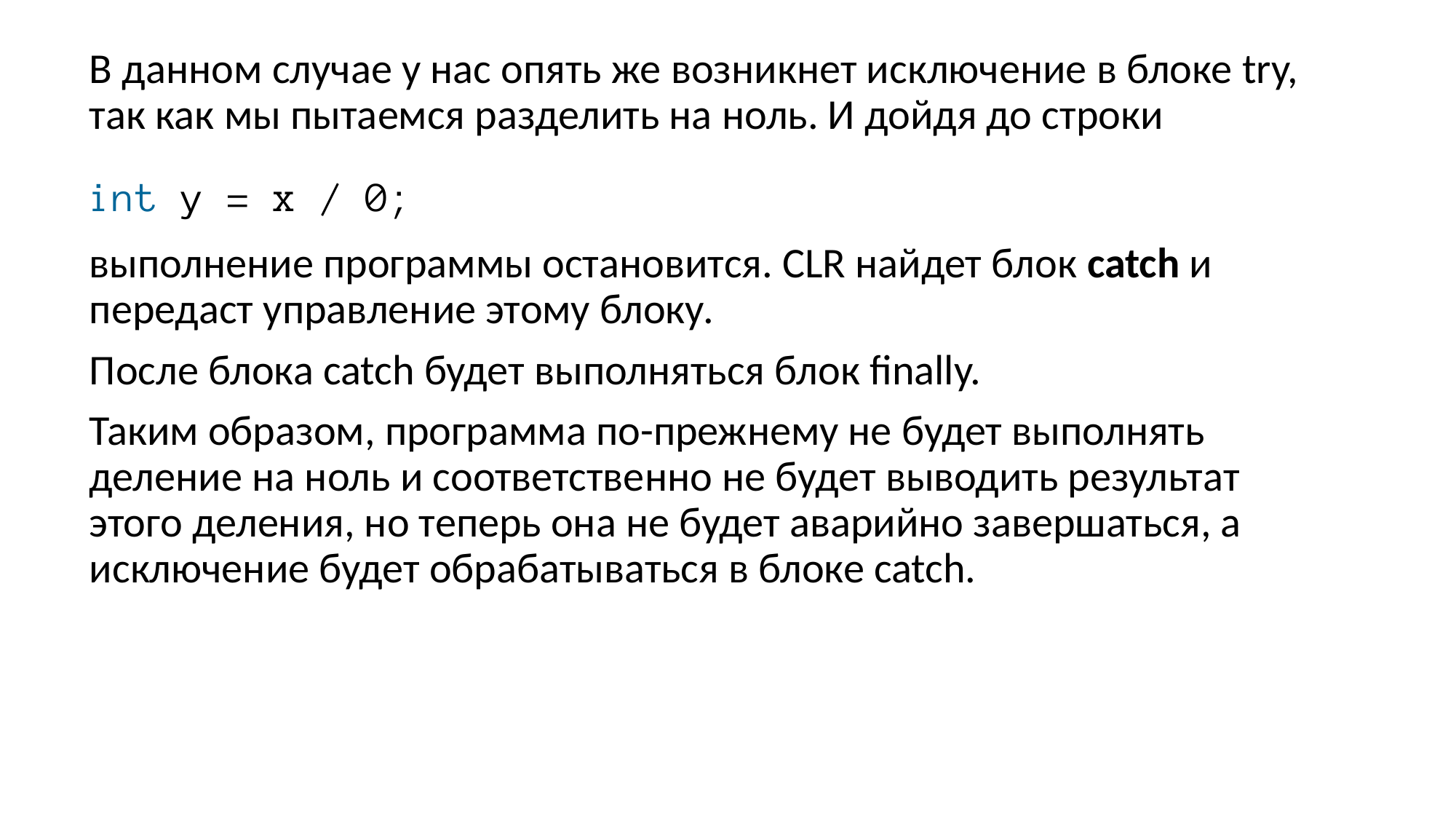

В данном случае у нас опять же возникнет исключение в блоке try, так как мы пытаемся разделить на ноль. И дойдя до строки
int y = x / 0;
выполнение программы остановится. CLR найдет блок catch и передаст управление этому блоку.
После блока catch будет выполняться блок finally.
Таким образом, программа по-прежнему не будет выполнять деление на ноль и соответственно не будет выводить результат этого деления, но теперь она не будет аварийно завершаться, а исключение будет обрабатываться в блоке catch.